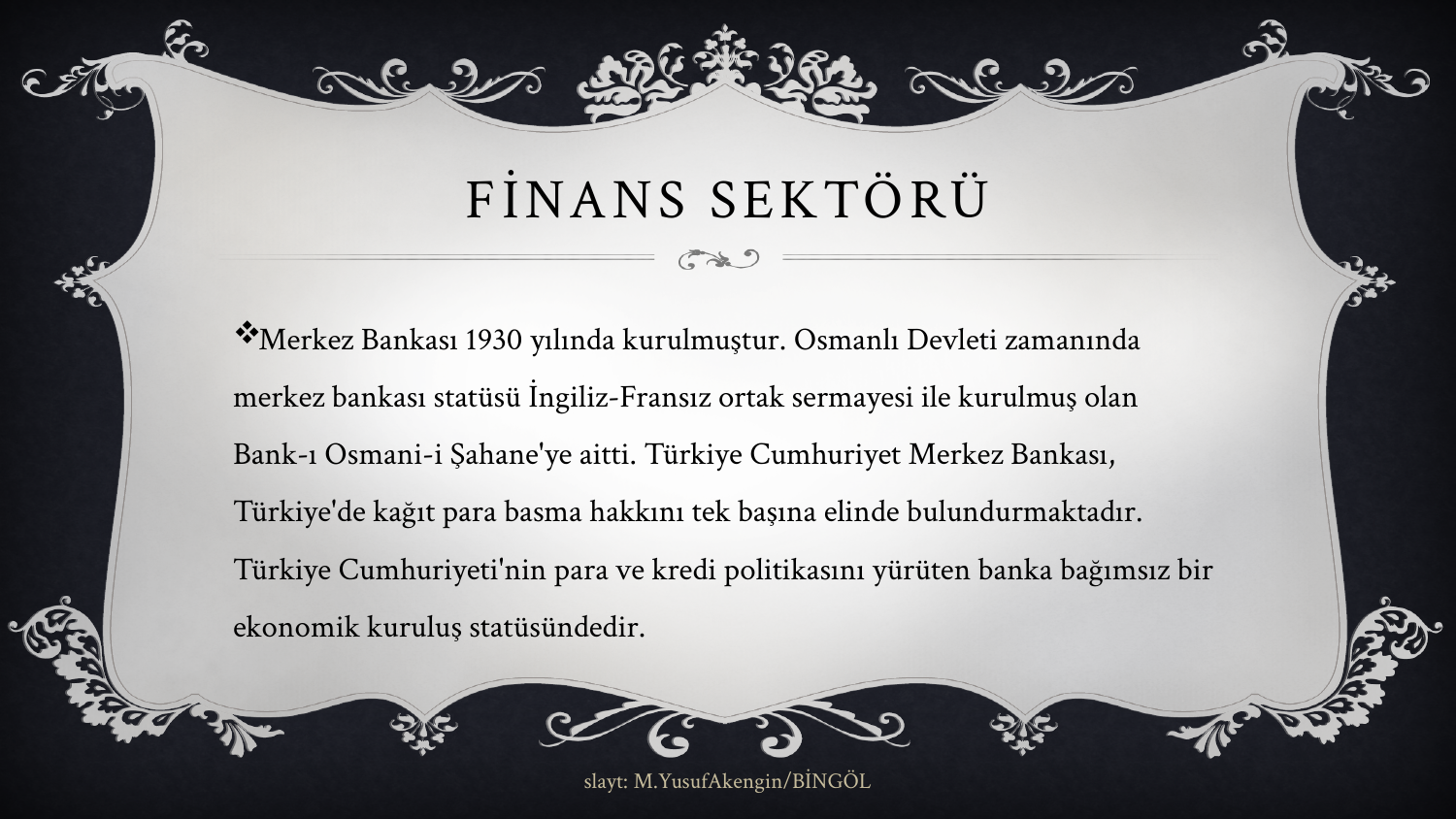

# Fİnans sektörü
Merkez Bankası 1930 yılında kurulmuştur. Osmanlı Devleti zamanında merkez bankası statüsü İngiliz-Fransız ortak sermayesi ile kurulmuş olan Bank-ı Osmani-i Şahane'ye aitti. Türkiye Cumhuriyet Merkez Bankası, Türkiye'de kağıt para basma hakkını tek başına elinde bulundurmaktadır. Türkiye Cumhuriyeti'nin para ve kredi politikasını yürüten banka bağımsız bir ekonomik kuruluş statüsündedir.

slayt: M.YusufAkengin/BİNGÖL